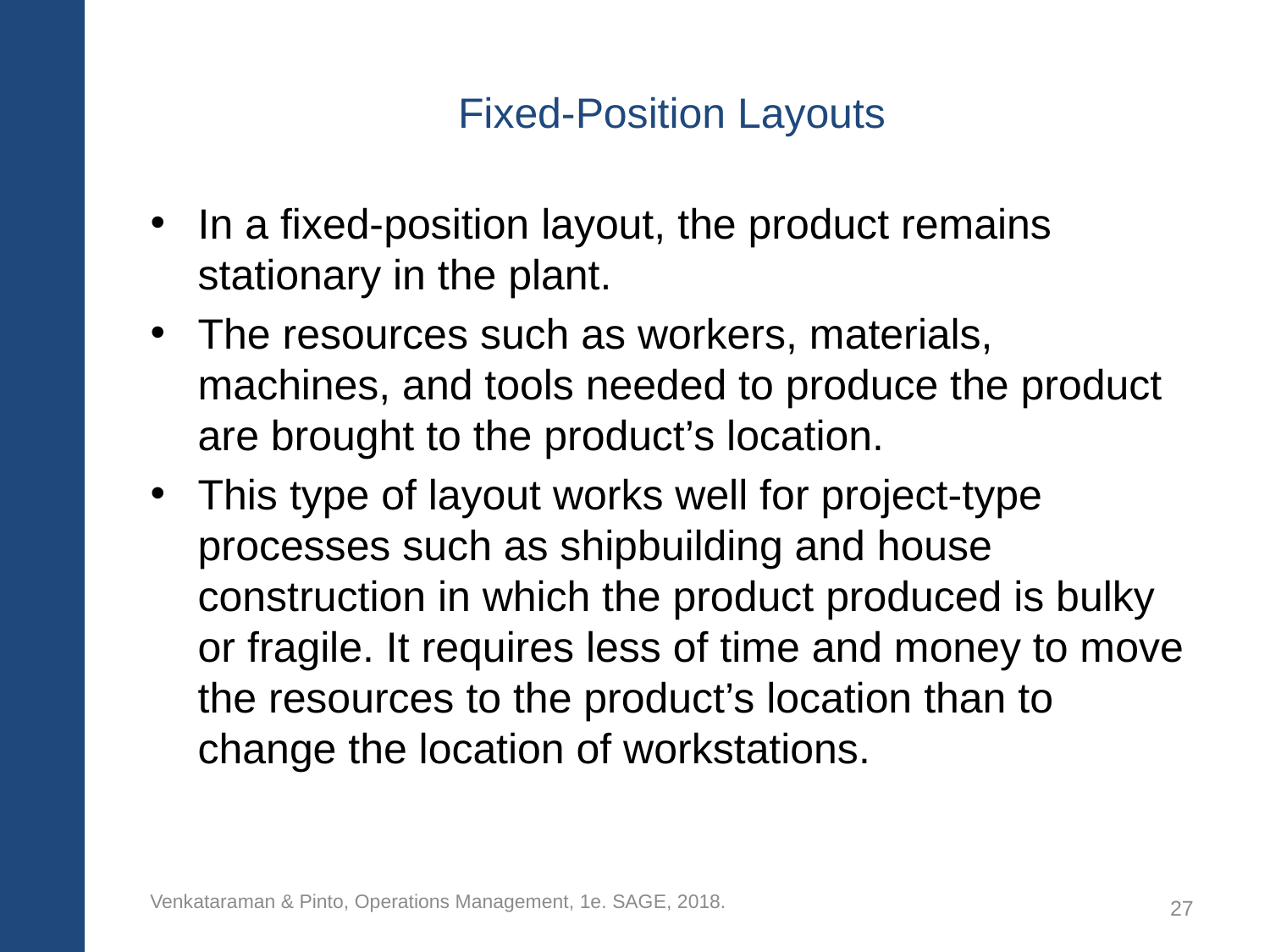

# Fixed-Position Layouts
In a fixed-position layout, the product remains stationary in the plant.
The resources such as workers, materials, machines, and tools needed to produce the product are brought to the product’s location.
This type of layout works well for project-type processes such as shipbuilding and house construction in which the product produced is bulky or fragile. It requires less of time and money to move the resources to the product’s location than to change the location of workstations.
Venkataraman & Pinto, Operations Management, 1e. SAGE, 2018.
27